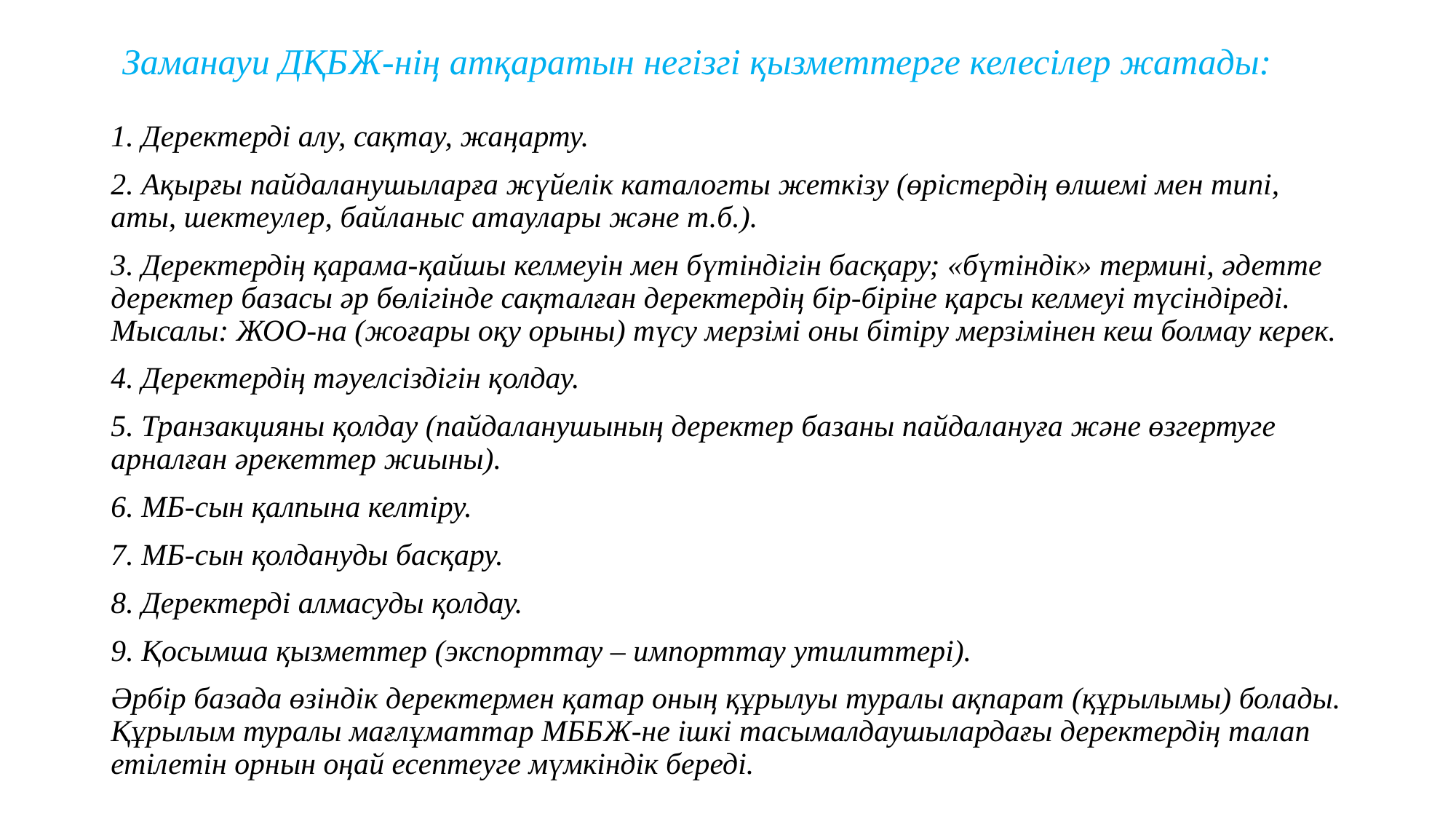

# Заманауи ДҚБЖ-нің атқаратын негізгі қызметтерге келесілер жатады:
1. Деректерді алу, сақтау, жаңарту.
2. Ақырғы пайдаланушыларға жүйелік каталогты жеткізу (өрістердің өлшемі мен типі, аты, шектеулер, байланыс атаулары және т.б.).
3. Деректердің қарама-қайшы келмеуін мен бүтіндігін басқару; «бүтіндік» термині, әдетте деректер базасы әр бөлігінде сақталған деректердің бір-біріне қарсы келмеуі түсіндіреді. Мысалы: ЖОО-на (жоғары оқу орыны) түсу мерзімі оны бітіру мерзімінен кеш болмау керек.
4. Деректердің тәуелсіздігін қолдау.
5. Транзакцияны қолдау (пайдаланушының деректер базаны пайдалануға және өзгертуге арналған әрекеттер жиыны).
6. МБ-сын қалпына келтіру.
7. МБ-сын қолдануды басқару.
8. Деректерді алмасуды қолдау.
9. Қосымша қызметтер (экспорттау – импорттау утилиттері).
Әрбір базада өзіндік деректермен қатар оның құрылуы туралы ақпарат (құрылымы) болады. Құрылым туралы мағлұматтар МББЖ-не ішкі тасымалдаушылардағы деректердің талап етілетін орнын оңай есептеуге мүмкіндік береді.